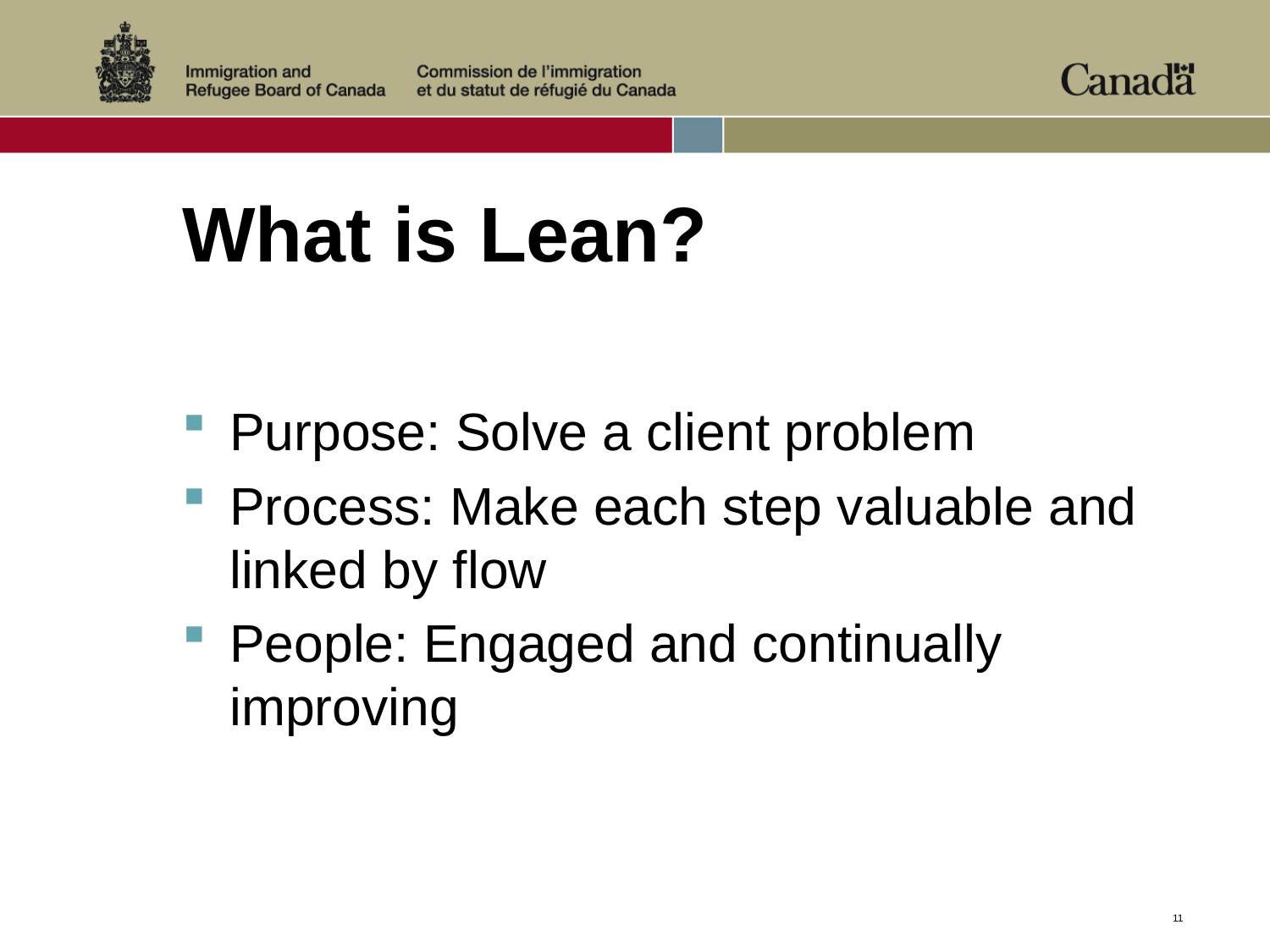

# What is Lean?
Purpose: Solve a client problem
Process: Make each step valuable and linked by flow
People: Engaged and continually improving
11